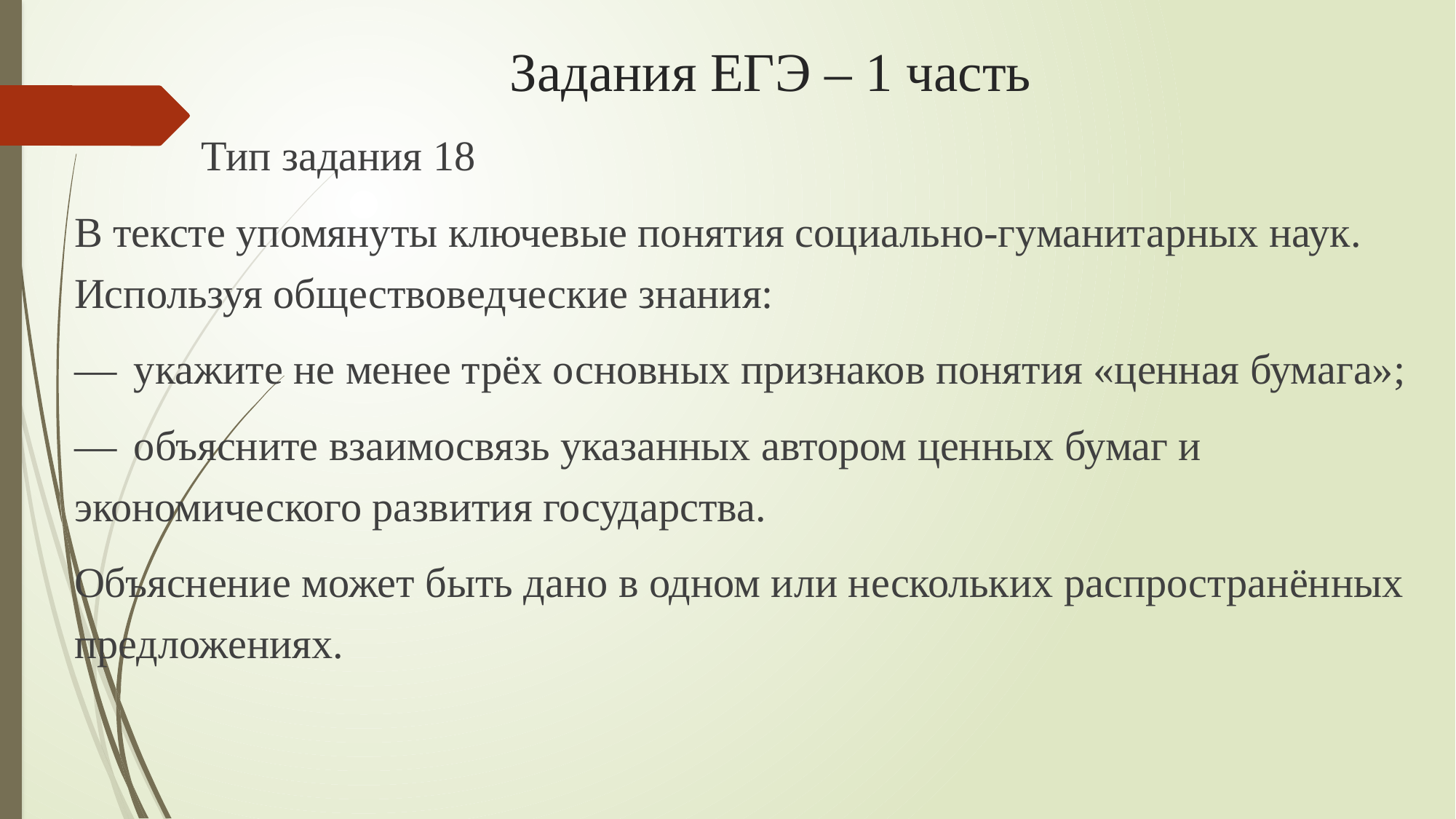

# Задания ЕГЭ – 1 часть
            Тип задания 18
В тексте упомянуты ключевые понятия социально-гуманитарных наук. Используя обществоведческие знания:
—  укажите не менее трёх основных признаков понятия «ценная бумага»;
—  объясните взаимосвязь указанных автором ценных бумаг и экономического развития государства.
Объяснение может быть дано в одном или нескольких распространённых предложениях.